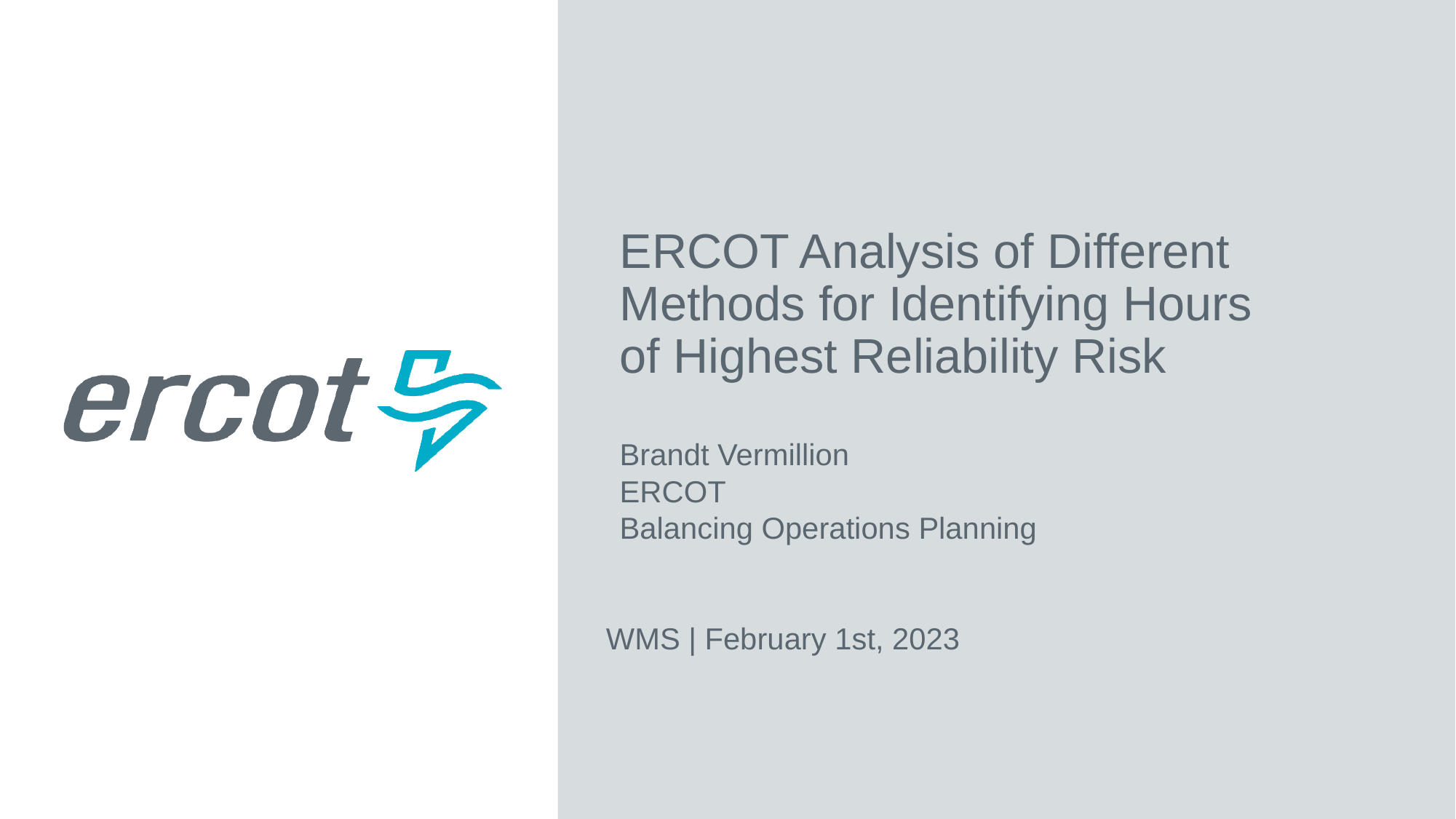

# ERCOT Analysis of Different Methods for Identifying Hours of Highest Reliability Risk
Brandt Vermillion
ERCOT
Balancing Operations Planning
WMS | February 1st, 2023